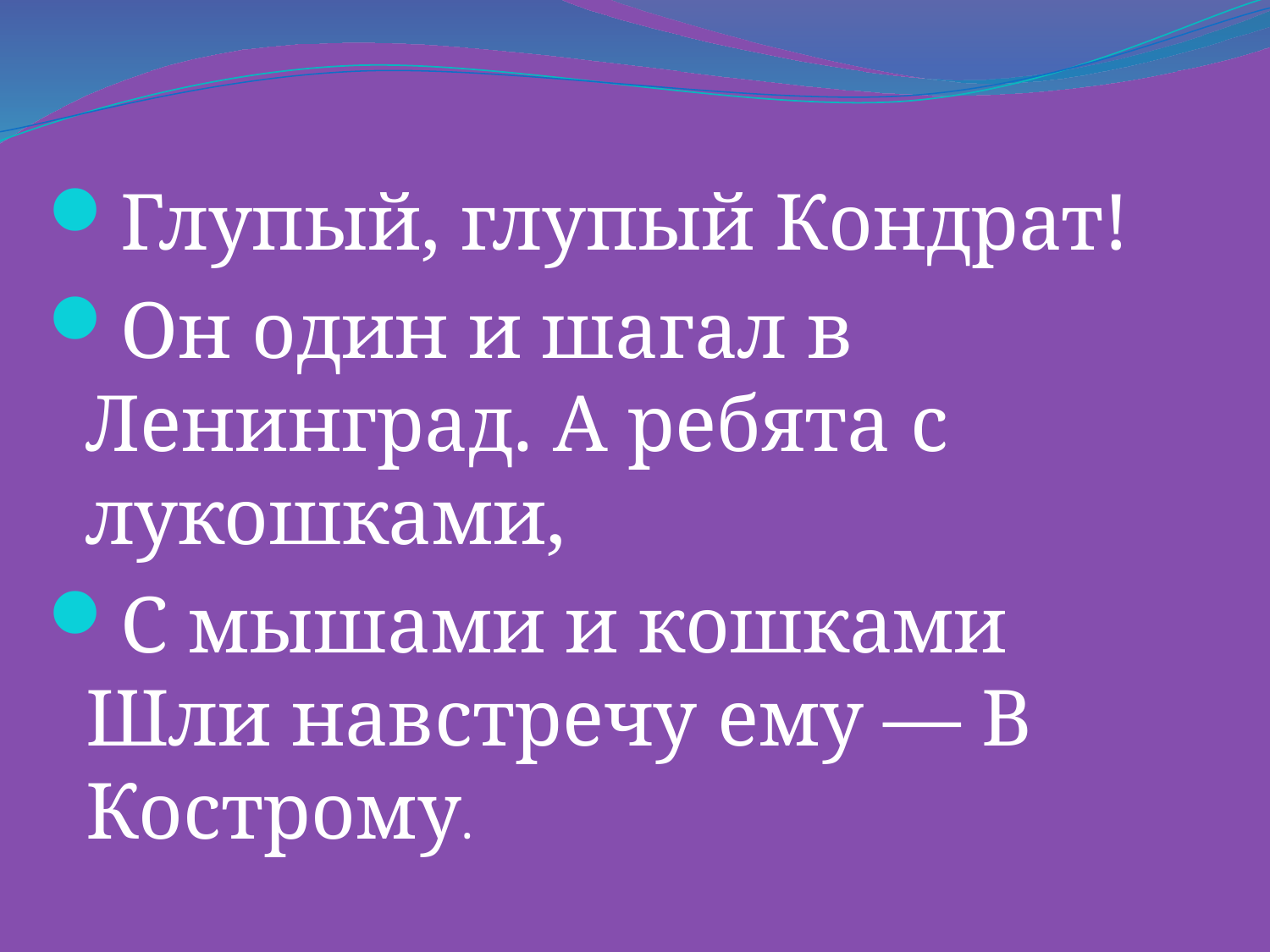

Глупый, глупый Кондрат!
Он один и шагал в Ленинград. А ребята с лукошками,
С мышами и кошками Шли навстречу ему — В Кострому.